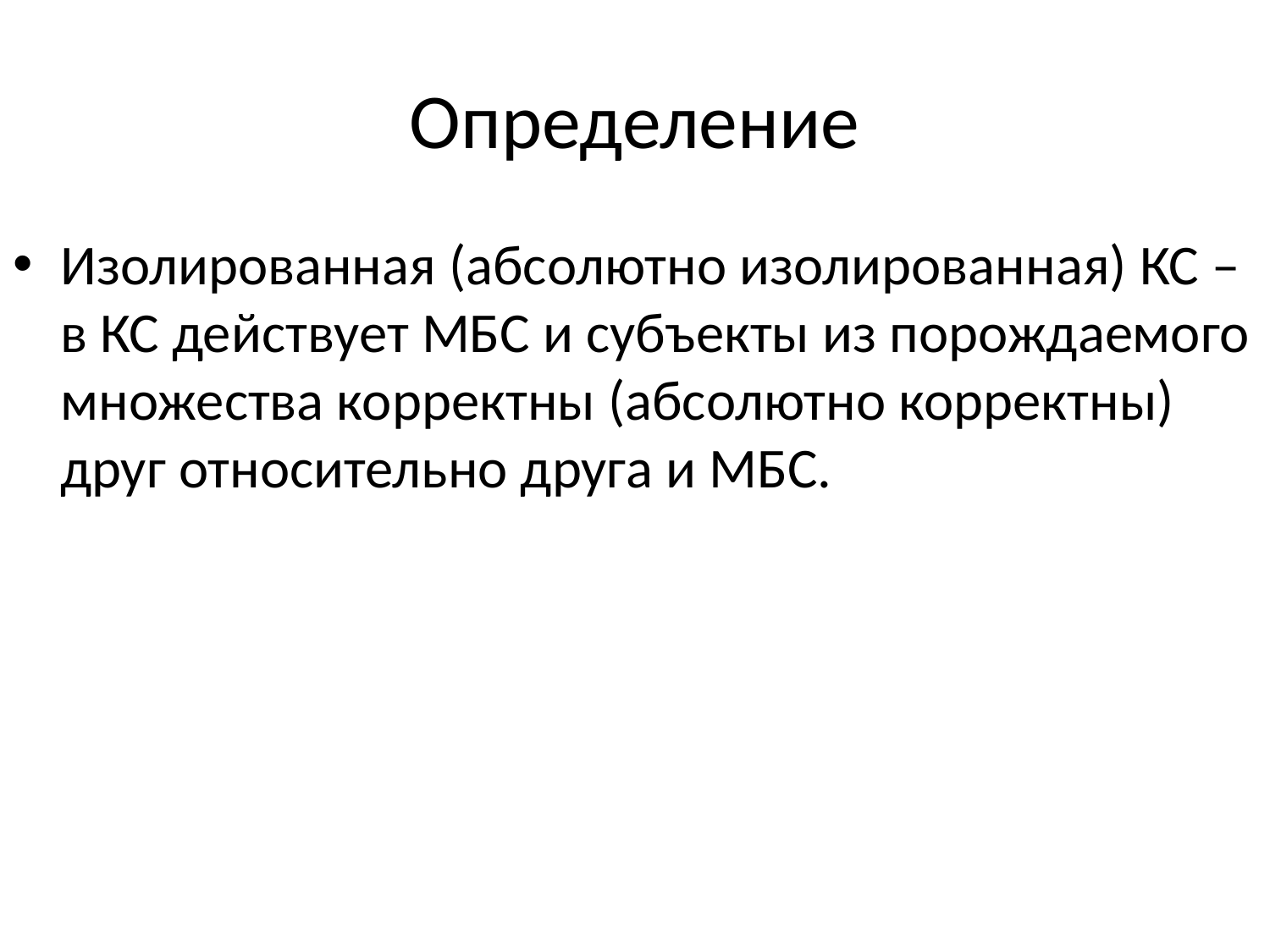

# Определение
Изолированная (абсолютно изолированная) КС – в КС действует МБС и субъекты из порождаемого множества корректны (абсолютно корректны) друг относительно друга и МБС.